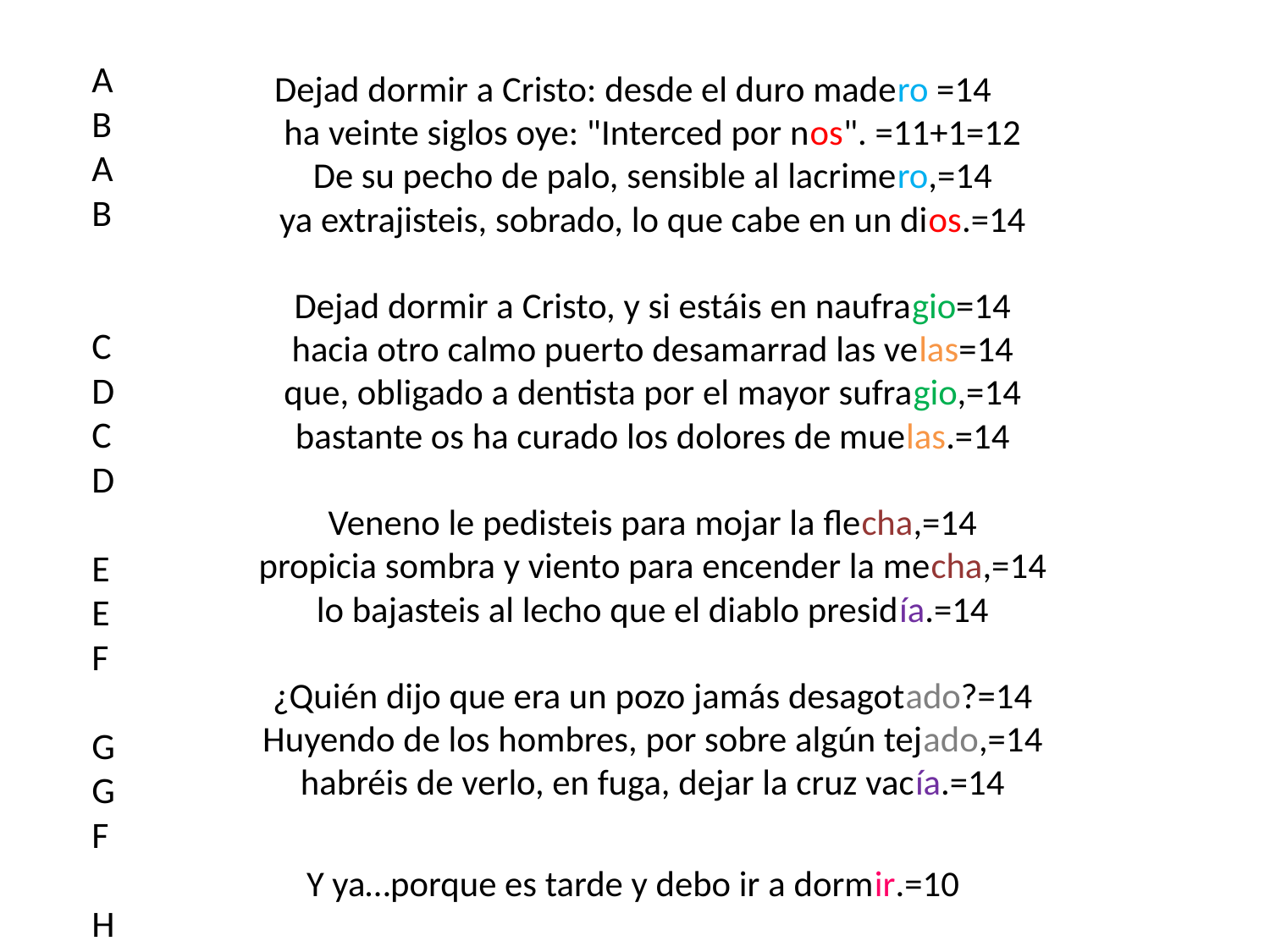

A
B
A
B
CDCD
E
E
F
G
G
F
H
Dejad dormir a Cristo: desde el duro madero =14
ha veinte siglos oye: "Interced por nos". =11+1=12
De su pecho de palo, sensible al lacrimero,=14
ya extrajisteis, sobrado, lo que cabe en un dios.=14
Dejad dormir a Cristo, y si estáis en naufragio=14
hacia otro calmo puerto desamarrad las velas=14
que, obligado a dentista por el mayor sufragio,=14
bastante os ha curado los dolores de muelas.=14
Veneno le pedisteis para mojar la flecha,=14
propicia sombra y viento para encender la mecha,=14
lo bajasteis al lecho que el diablo presidía.=14
¿Quién dijo que era un pozo jamás desagotado?=14
Huyendo de los hombres, por sobre algún tejado,=14
habréis de verlo, en fuga, dejar la cruz vacía.=14

Y ya…porque es tarde y debo ir a dormir.=10